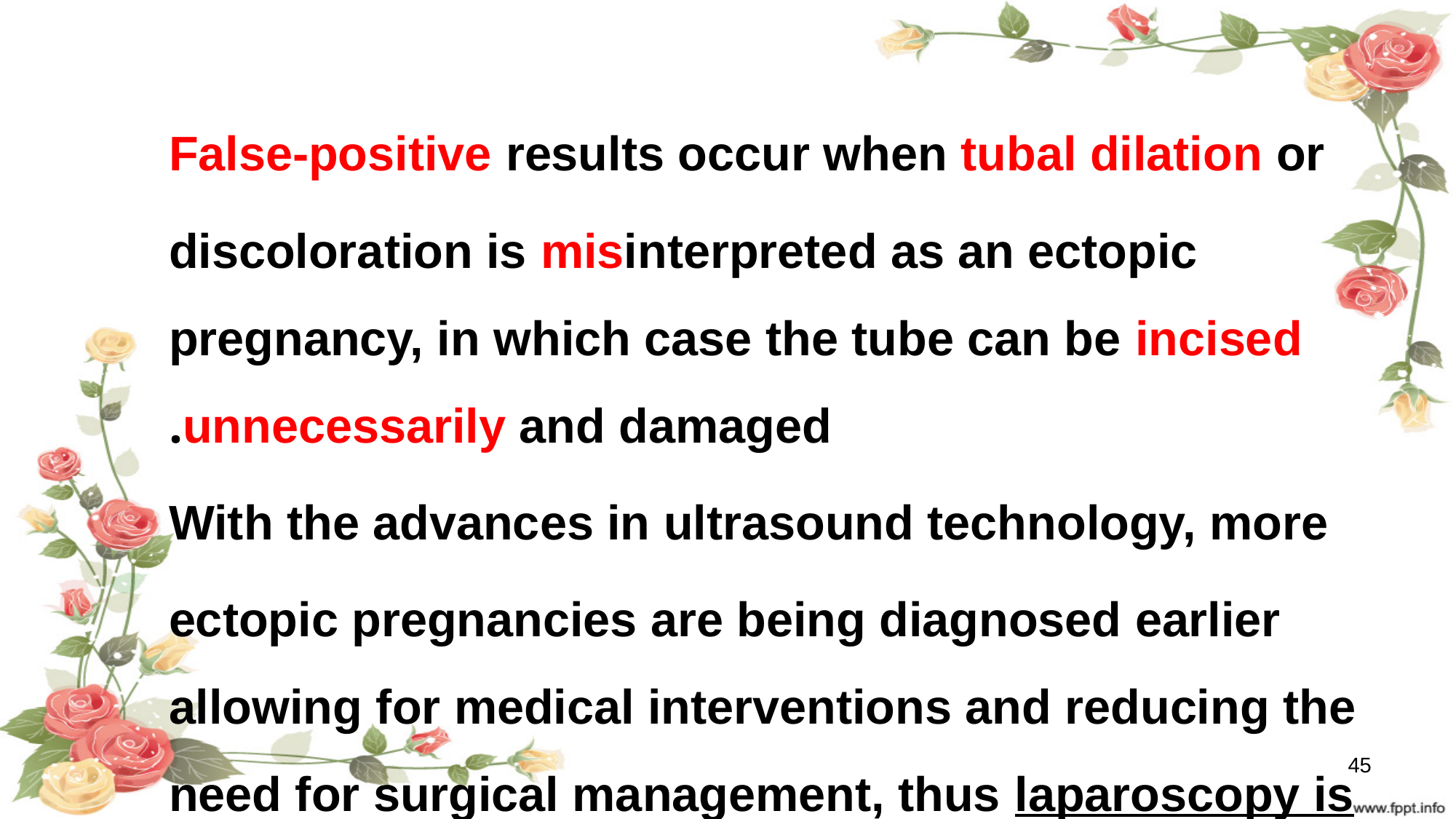

False-positive results occur when tubal dilation or
discoloration is misinterpreted as an ectopic pregnancy, in which case the tube can be incised unnecessarily and damaged.
 With the advances in ultrasound technology, more
ectopic pregnancies are being diagnosed earlier allowing for medical interventions and reducing the need for surgical management, thus laparoscopy is no longer considered the gold standard for diagnosis.
45